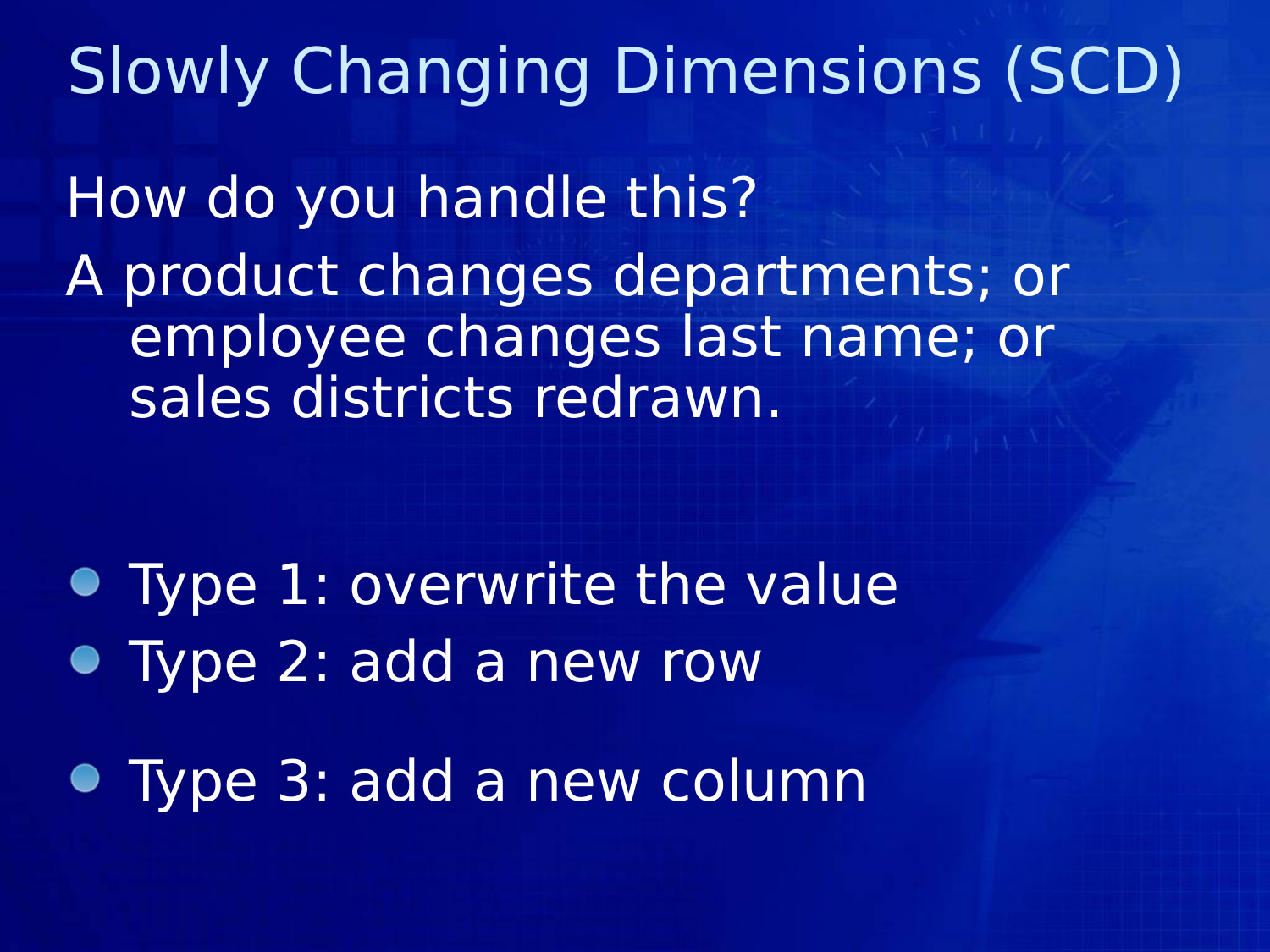

# Slowly Changing Dimensions (SCD)
How do you handle this?
A product changes departments; or employee changes last name; or sales districts redrawn.
Type 1: overwrite the value
Type 2: add a new row
Type 3: add a new column